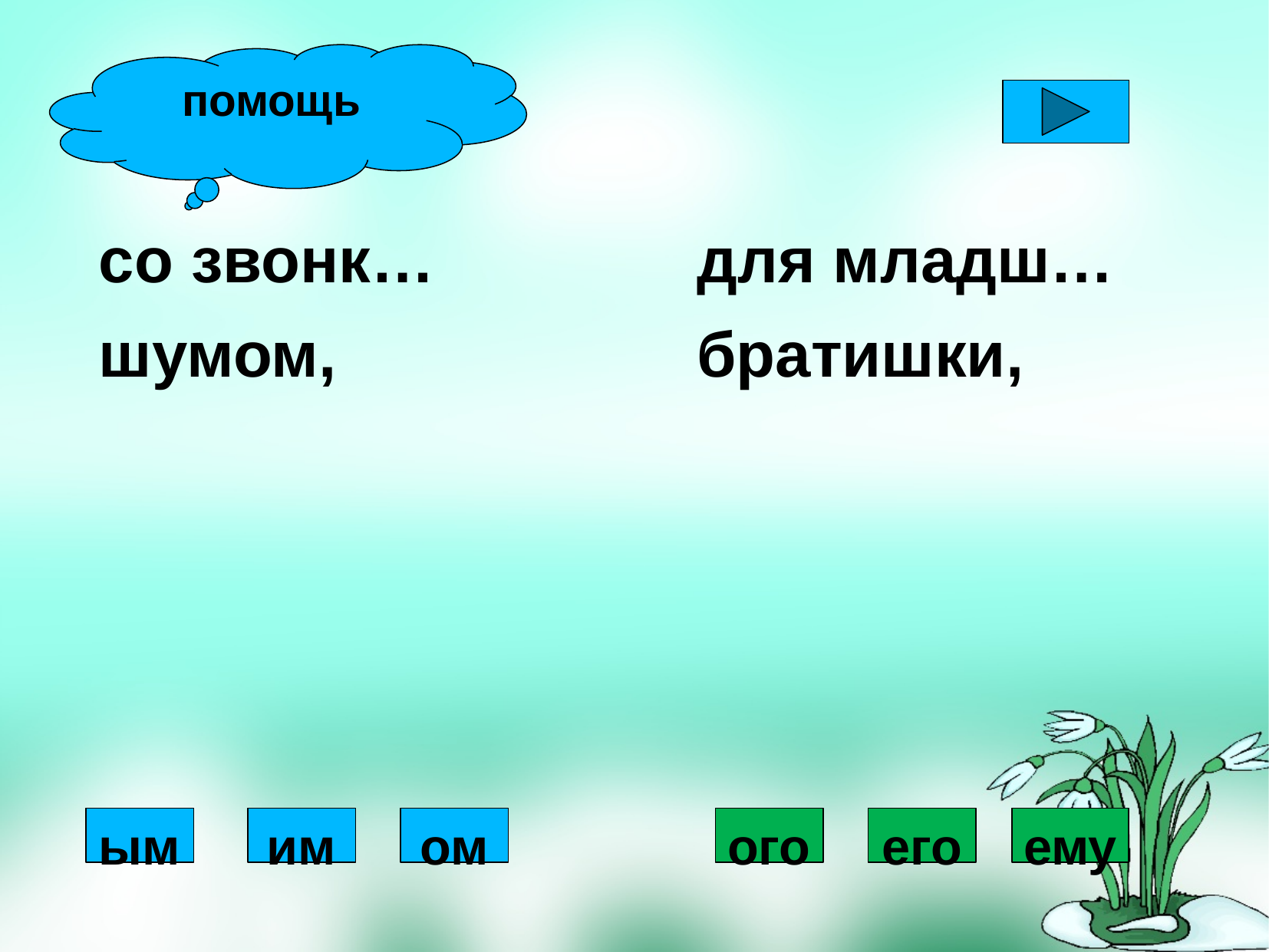

помощь

  со звонк…
  шумом,
   для младш…
   братишки,
ым
им
ом
ого
его
ему